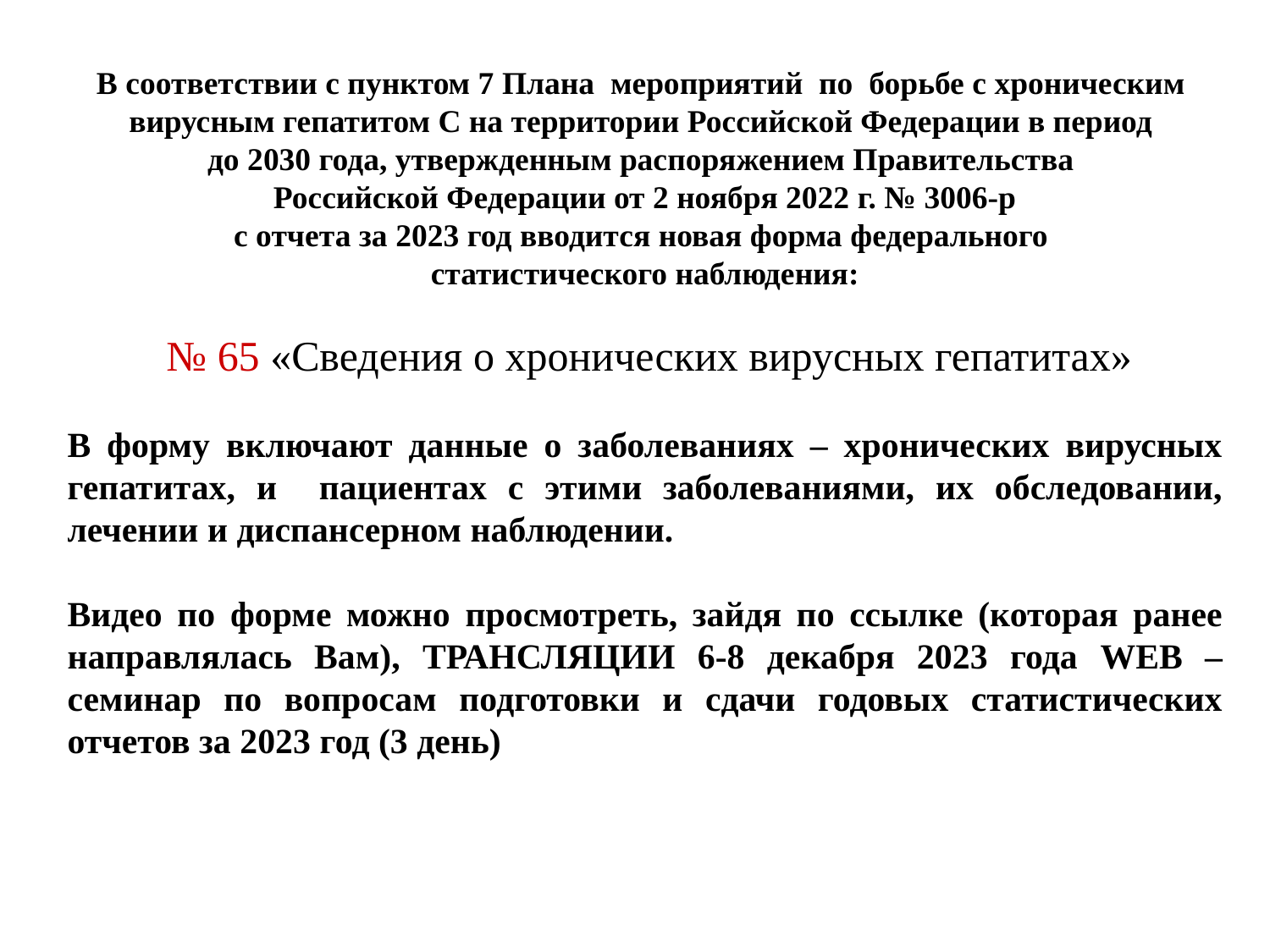

В соответствии с пунктом 7 Плана  мероприятий  по  борьбе с хроническим
вирусным гепатитом С на территории Российской Федерации в период
до 2030 года, утвержденным распоряжением Правительства
Российской Федерации от 2 ноября 2022 г. № 3006-р
с отчета за 2023 год вводится новая форма федерального
статистического наблюдения:

  № 65 «Сведения о хронических вирусных гепатитах» № 65 «Сведения о вирусных гепатитах»
В форму включают данные о заболеваниях – хронических вирусных гепатитах, и  пациентах с этими заболеваниями, их обследовании, лечении и диспансерном наблюдении.

Видео по форме можно просмотреть, зайдя по ссылке (которая ранее направлялась Вам), ТРАНСЛЯЦИИ 6-8 декабря 2023 года WEB – семинар по вопросам подготовки и сдачи годовых статистических отчетов за 2023 год (3 день)

В форму включают данные о заболеваниях – хронических
вирусных гепатитах, и о пациентах с этими заболеваниями,
их обследовании, лечении и диспансерном набл